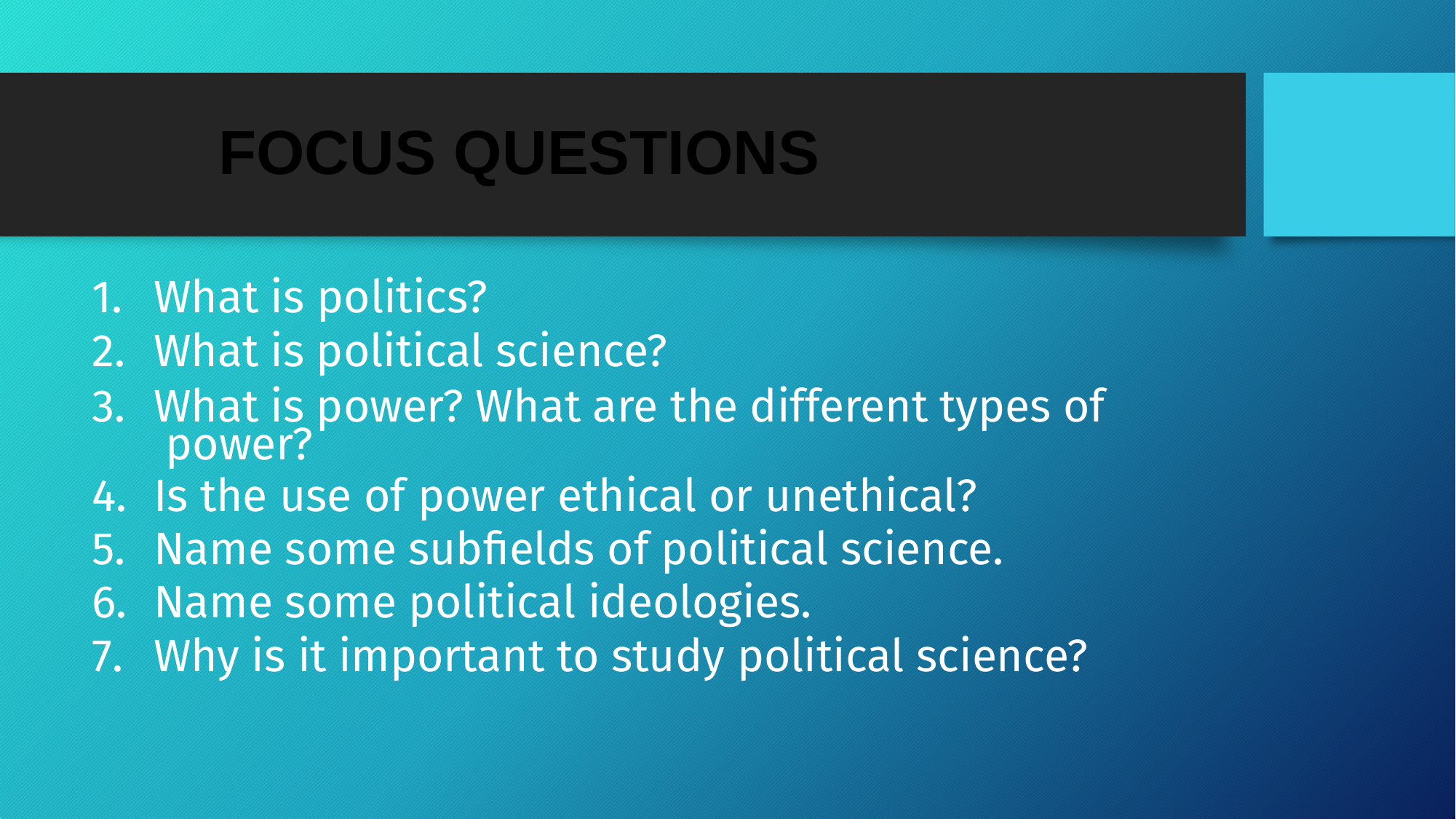

# FOCUS	 QUESTIONS

What is politics?
What is political science?
What is power? What are the different types of  power?
Is the use of power ethical or unethical?
Name some subfields of political science.
Name some political ideologies.
Why is it important to study political science?